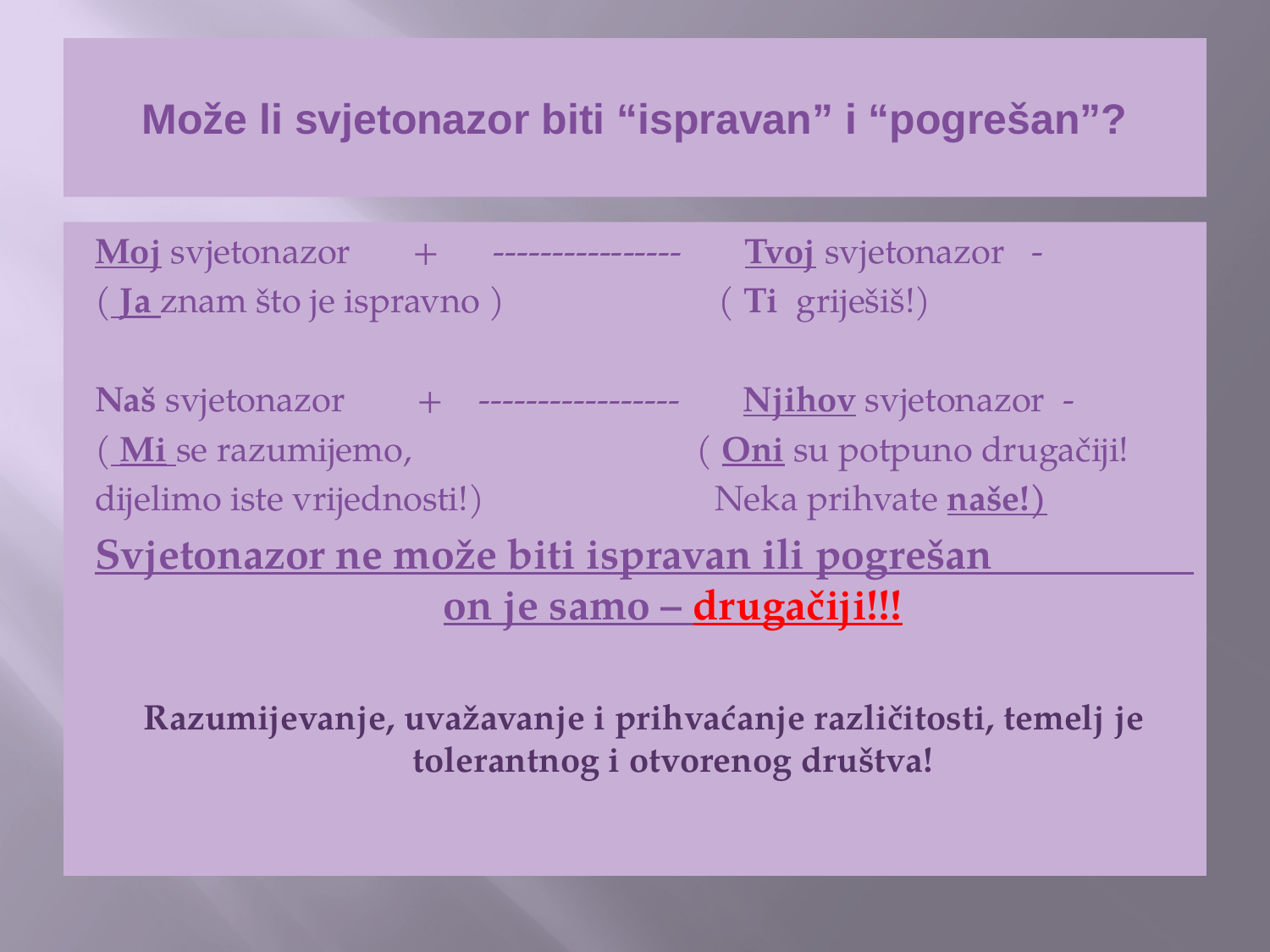

# Može li svjetonazor biti “ispravan” i “pogrešan”?
Moj svjetonazor       +      ----------------       Tvoj svjetonazor   -
( Ja znam što je ispravno )                        ( Ti  griješiš!)

Naš svjetonazor        +    -----------------       Njihov svjetonazor  -
( Mi se razumijemo,                                ( Oni su potpuno drugačiji!
dijelimo iste vrijednosti!)                          Neka prihvate naše!)
Svjetonazor ne može biti ispravan ili pogrešan                    on je samo – drugačiji!!!

Razumijevanje, uvažavanje i prihvaćanje različitosti, temelj je tolerantnog i otvorenog društva!